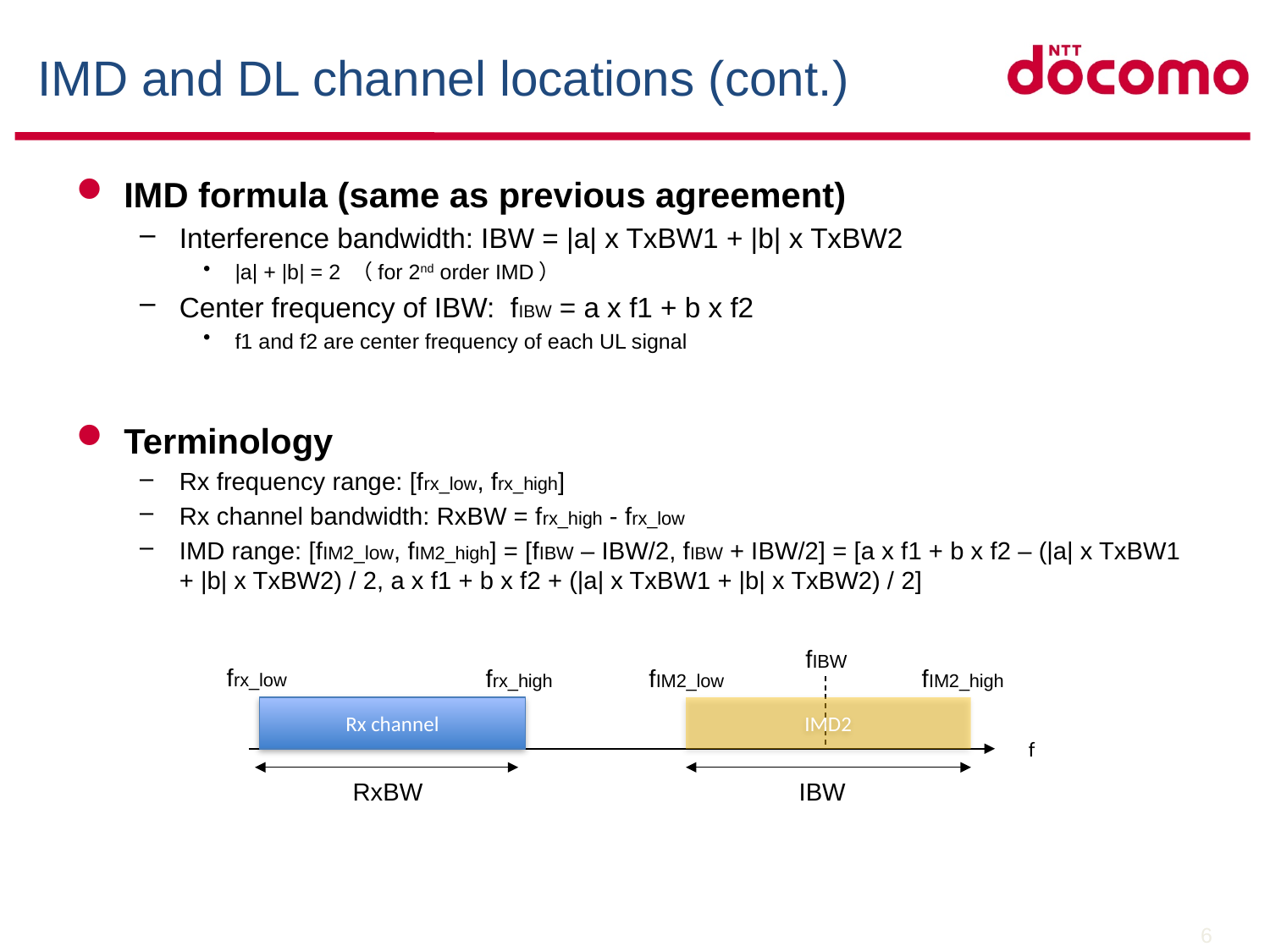

# IMD and DL channel locations (cont.)
IMD formula (same as previous agreement)
Interference bandwidth: IBW = |a| x TxBW1 + |b| x TxBW2
|a| + |b| = 2 （for 2nd order IMD）
Center frequency of IBW:  fIBW = a x f1 + b x f2
f1 and f2 are center frequency of each UL signal

Terminology
Rx frequency range: [frx_low, frx_high]
Rx channel bandwidth: RxBW = frx_high - frx_low
IMD range: [fIM2_low, fIM2_high] = [fIBW – IBW/2, fIBW + IBW/2] = [a x f1 + b x f2 – (|a| x TxBW1 + |b| x TxBW2) / 2, a x f1 + b x f2 + (|a| x TxBW1 + |b| x TxBW2) / 2]

fIBW
frx_low
frx_high
fIM2_low
fIM2_high
Rx channel
IMD2
f
RxBW
IBW